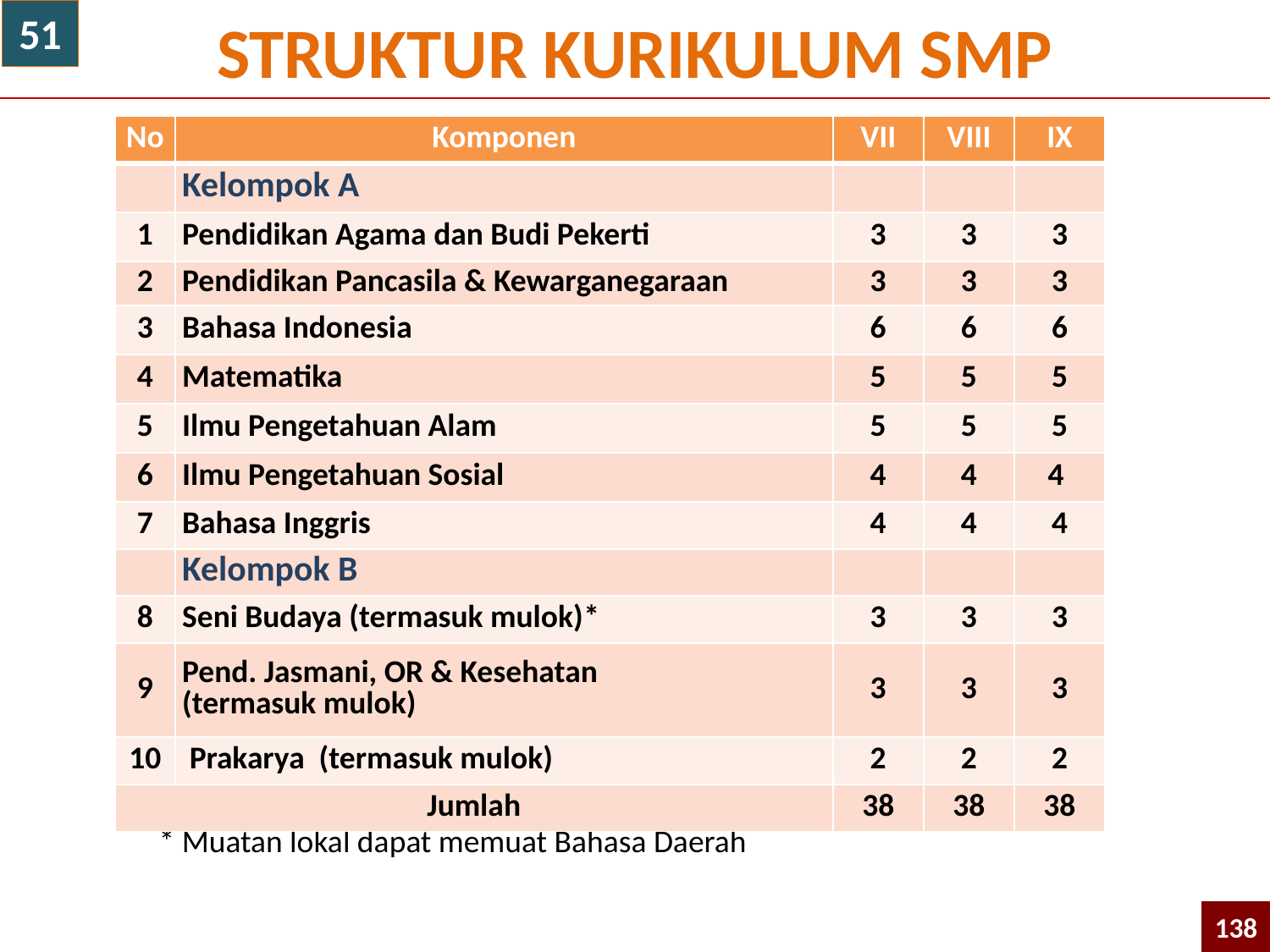

51
STRUKTUR KURIKULUM SMP
| No | Komponen | VII | VIII | IX |
| --- | --- | --- | --- | --- |
|  | Kelompok A |  |  |  |
| 1 | Pendidikan Agama dan Budi Pekerti | 3 | 3 | 3 |
| 2 | Pendidikan Pancasila & Kewarganegaraan | 3 | 3 | 3 |
| 3 | Bahasa Indonesia | 6 | 6 | 6 |
| 4 | Matematika | 5 | 5 | 5 |
| 5 | Ilmu Pengetahuan Alam | 5 | 5 | 5 |
| 6 | Ilmu Pengetahuan Sosial | 4 | 4 | 4 |
| 7 | Bahasa Inggris | 4 | 4 | 4 |
|  | Kelompok B |  |  |  |
| 8 | Seni Budaya (termasuk mulok)\* | 3 | 3 | 3 |
| 9 | Pend. Jasmani, OR & Kesehatan (termasuk mulok) | 3 | 3 | 3 |
| 10 | Prakarya (termasuk mulok) | 2 | 2 | 2 |
| Jumlah |  | 38 | 38 | 38 |
* Muatan lokal dapat memuat Bahasa Daerah
138